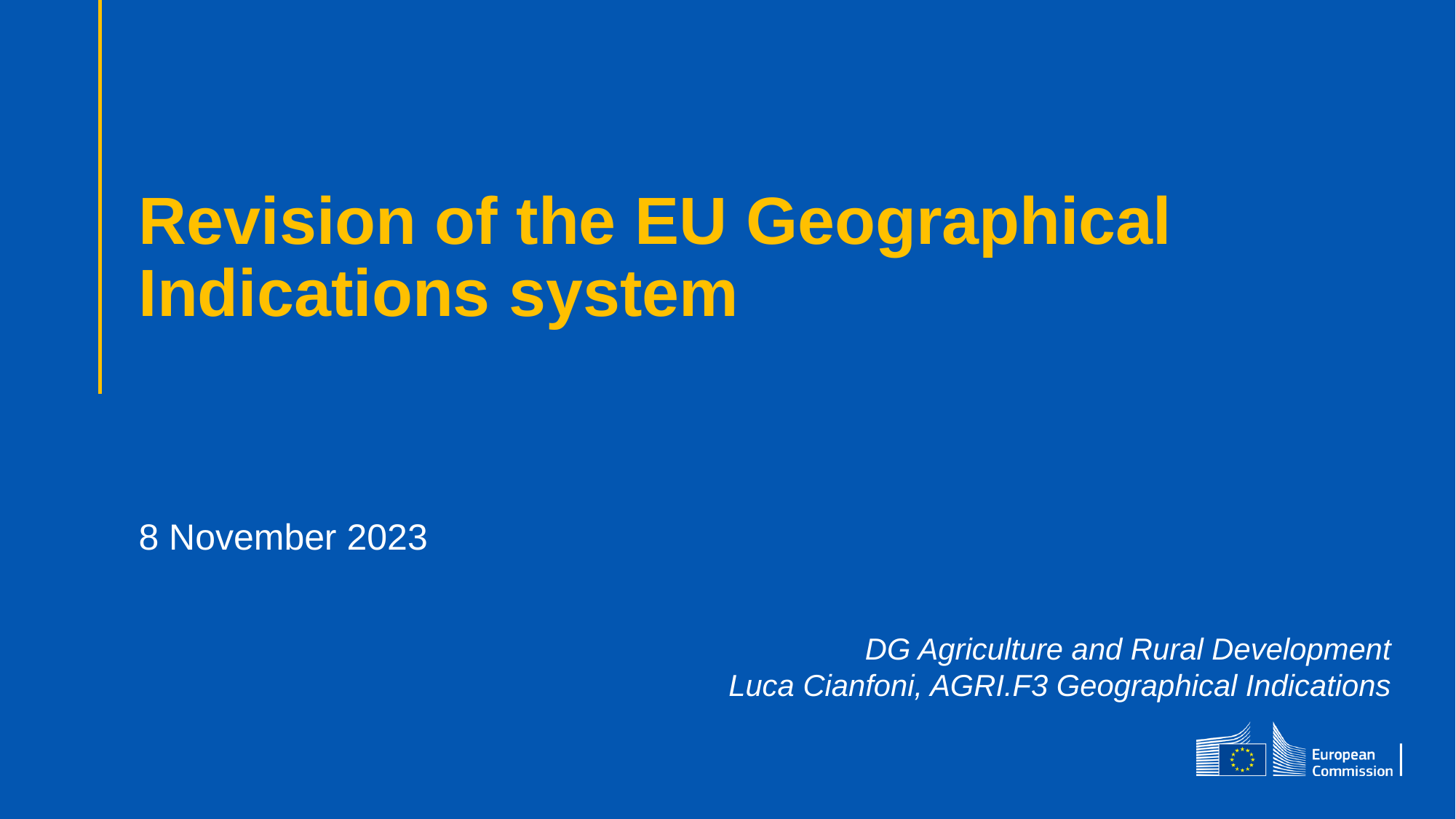

# Revision of the EU Geographical Indications system

8 November 2023

DG Agriculture and Rural Development
Luca Cianfoni, AGRI.F3 Geographical Indications